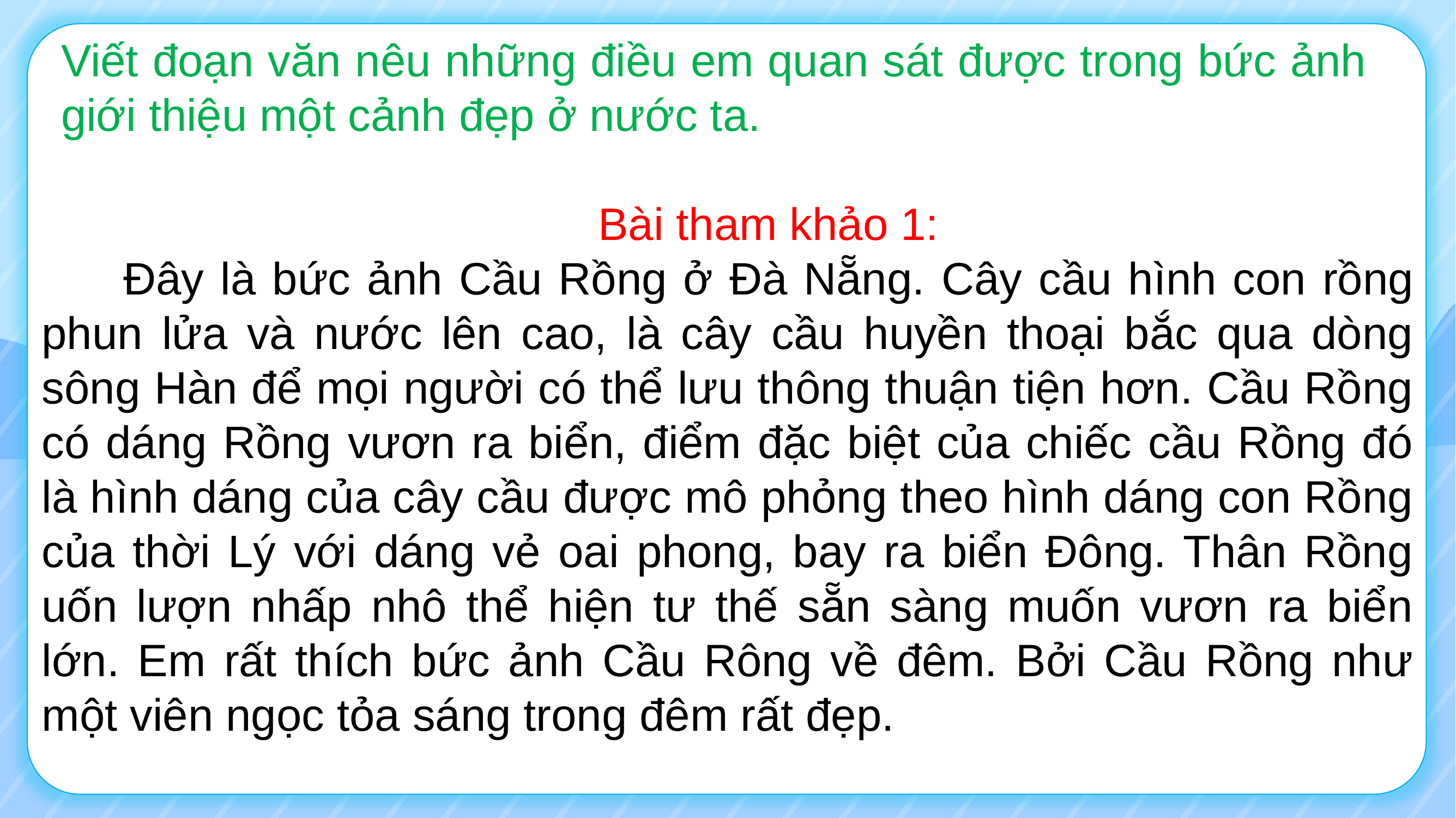

Viết đoạn văn nêu những điều em quan sát được trong bức ảnh giới thiệu một cảnh đẹp ở nước ta.
Bài tham khảo 1:
Đây là bức ảnh Cầu Rồng ở Đà Nẵng. Cây cầu hình con rồng phun lửa và nước lên cao, là cây cầu huyền thoại bắc qua dòng sông Hàn để mọi người có thể lưu thông thuận tiện hơn. Cầu Rồng có dáng Rồng vươn ra biển, điểm đặc biệt của chiếc cầu Rồng đó là hình dáng của cây cầu được mô phỏng theo hình dáng con Rồng của thời Lý với dáng vẻ oai phong, bay ra biển Đông. Thân Rồng uốn lượn nhấp nhô thể hiện tư thế sẵn sàng muốn vươn ra biển lớn. Em rất thích bức ảnh Cầu Rông về đêm. Bởi Cầu Rồng như một viên ngọc tỏa sáng trong đêm rất đẹp.